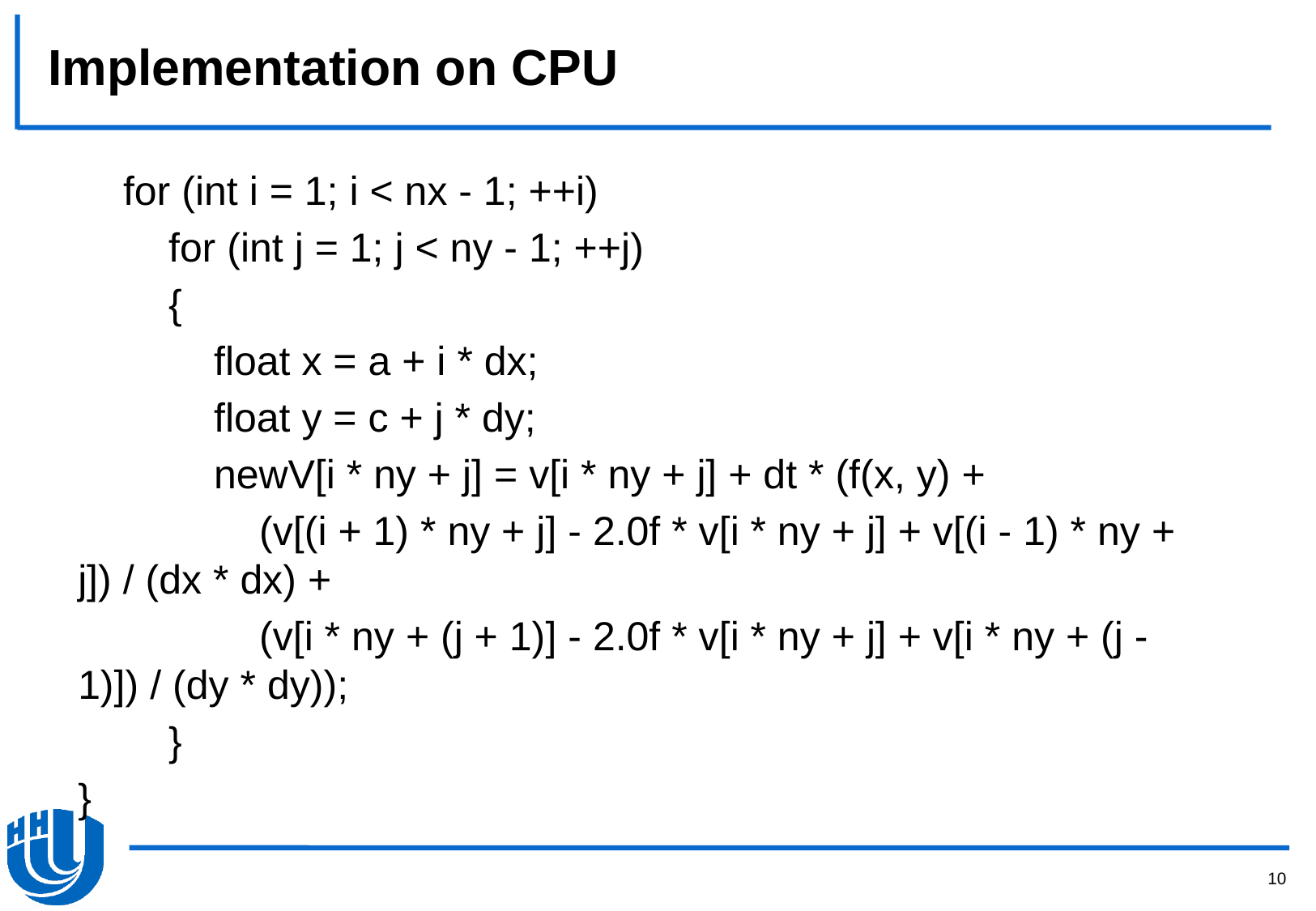

# Implementation on CPU
    for (int i = 1; i < nx - 1; ++i)
        for (int j = 1; j < ny - 1; ++j)
        {
            float x = a + i * dx;
            float y = c + j * dy;
            newV[i * ny + j] = v[i * ny + j] + dt * (f(x, y) +
                (v[(i + 1) * ny + j] - 2.0f * v[i * ny + j] + v[(i - 1) * ny + j]) / (dx * dx) +
                (v[i * ny + (j + 1)] - 2.0f * v[i * ny + j] + v[i * ny + (j - 1)]) / (dy * dy));
        }
}
10